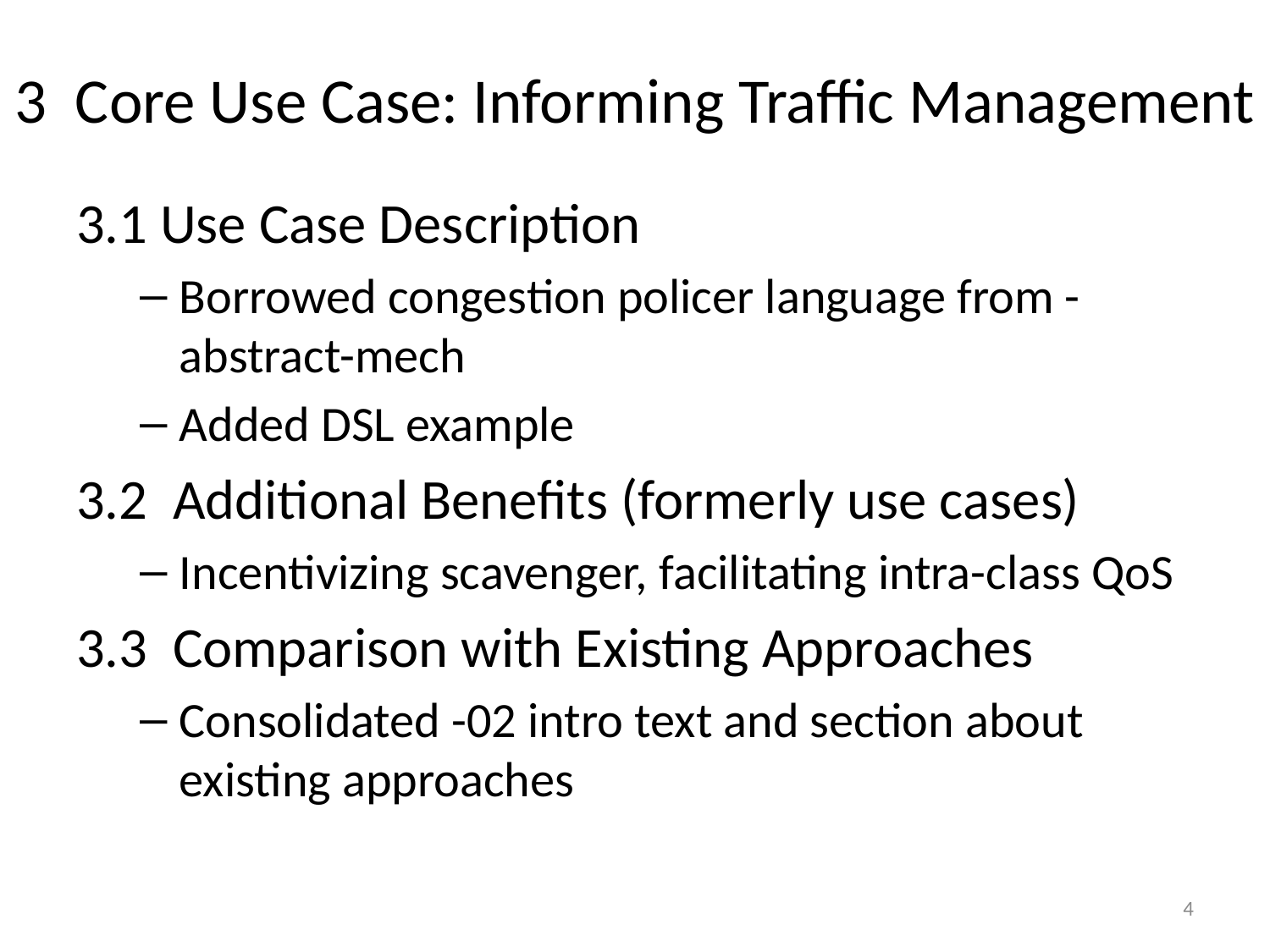

# 3  Core Use Case: Informing Traffic Management
3.1 Use Case Description
Borrowed congestion policer language from -abstract-mech
Added DSL example
3.2  Additional Benefits (formerly use cases)
Incentivizing scavenger, facilitating intra-class QoS
3.3  Comparison with Existing Approaches
Consolidated -02 intro text and section about existing approaches
4